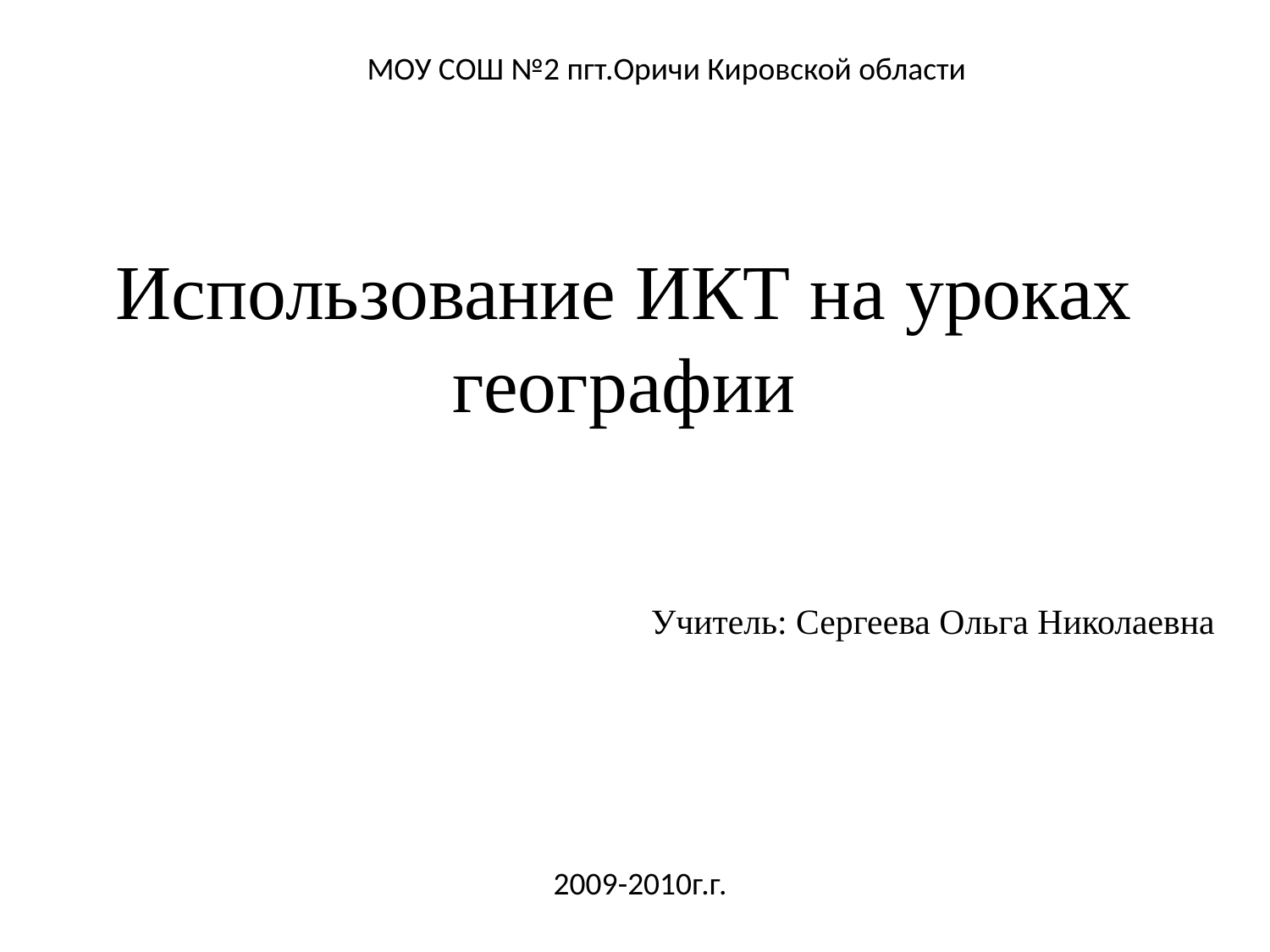

МОУ СОШ №2 пгт.Оричи Кировской области
# Использование ИКТ на уроках географии
Учитель: Сергеева Ольга Николаевна
2009-2010г.г.